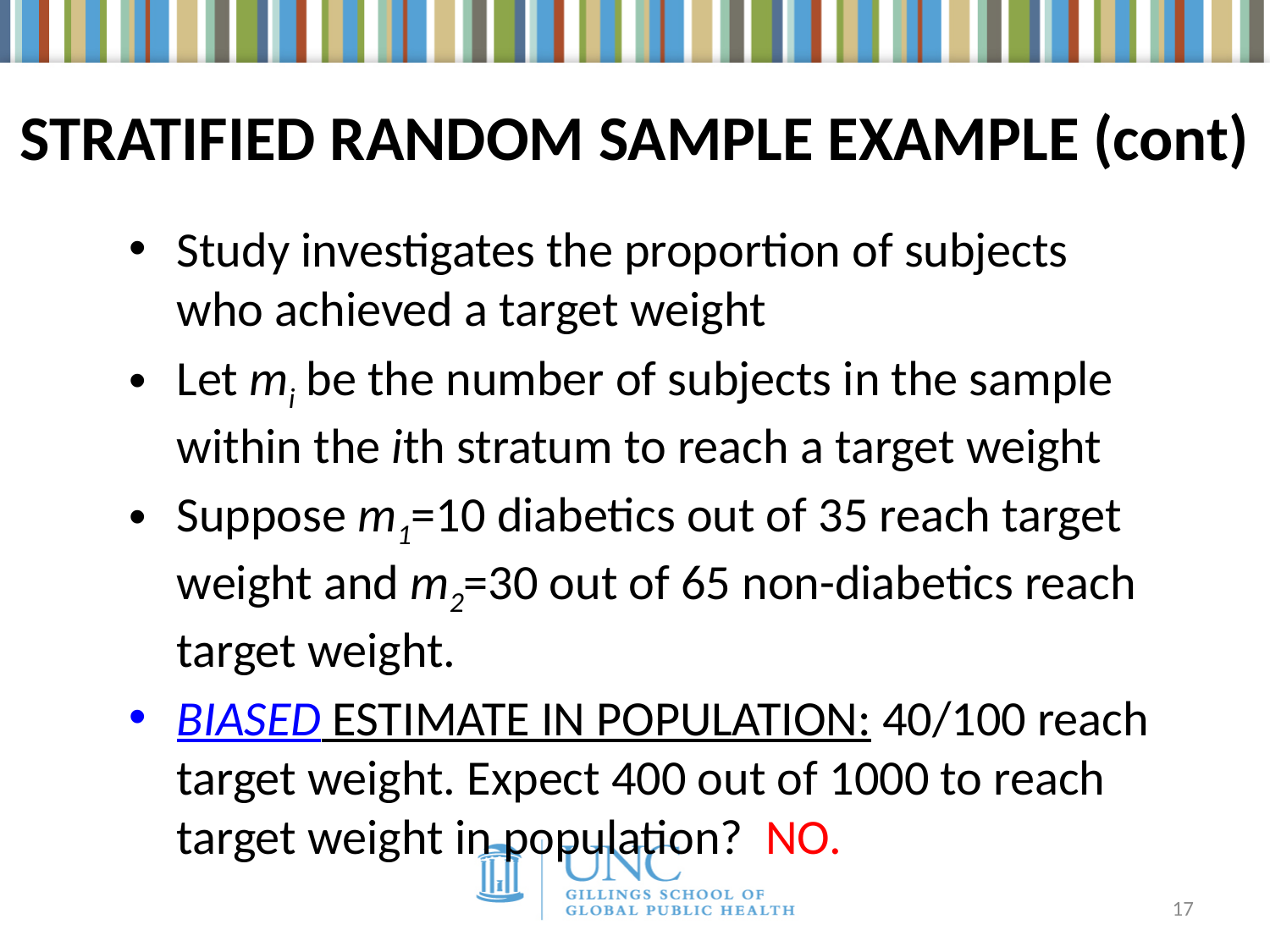

# STRATIFIED RANDOM SAMPLE EXAMPLE (cont)
Study investigates the proportion of subjects who achieved a target weight
Let mi be the number of subjects in the sample within the ith stratum to reach a target weight
Suppose m1=10 diabetics out of 35 reach target weight and m2=30 out of 65 non-diabetics reach target weight.
BIASED ESTIMATE IN POPULATION: 40/100 reach target weight. Expect 400 out of 1000 to reach target weight in population?  NO.

17